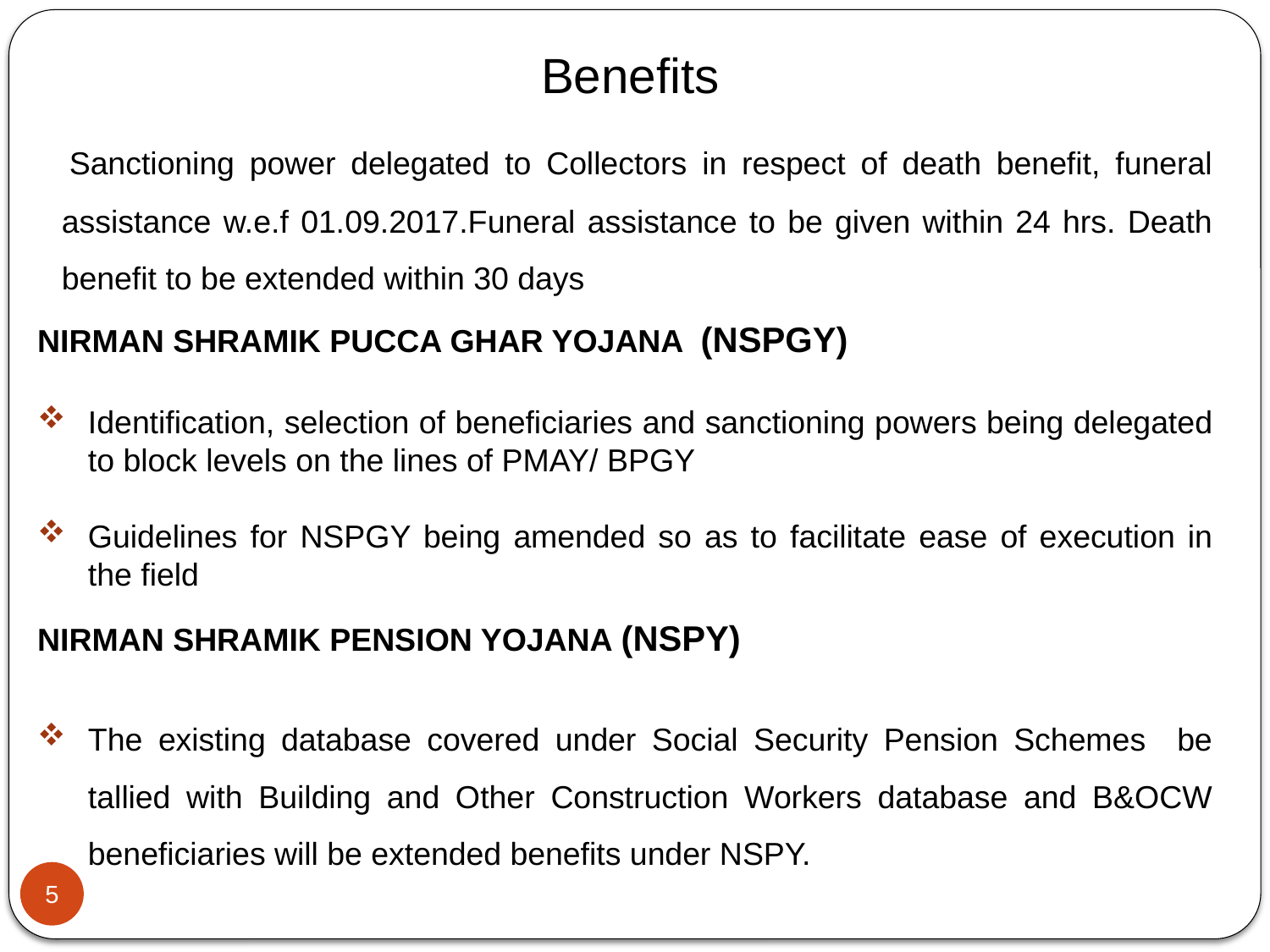

# Benefits

  Sanctioning power delegated to Collectors in respect of death benefit, funeral assistance w.e.f 01.09.2017.Funeral assistance to be given within 24 hrs. Death benefit to be extended within 30 days
NIRMAN SHRAMIK PUCCA GHAR YOJANA  (NSPGY)

Identification, selection of beneficiaries and sanctioning powers being delegated to block levels on the lines of PMAY/ BPGY

Guidelines for NSPGY being amended so as to facilitate ease of execution in the field

NIRMAN SHRAMIK PENSION YOJANA (NSPY)

The existing database covered under Social Security Pension Schemes  be tallied with Building and Other Construction Workers database and B&OCW beneficiaries will be extended benefits under NSPY.
5